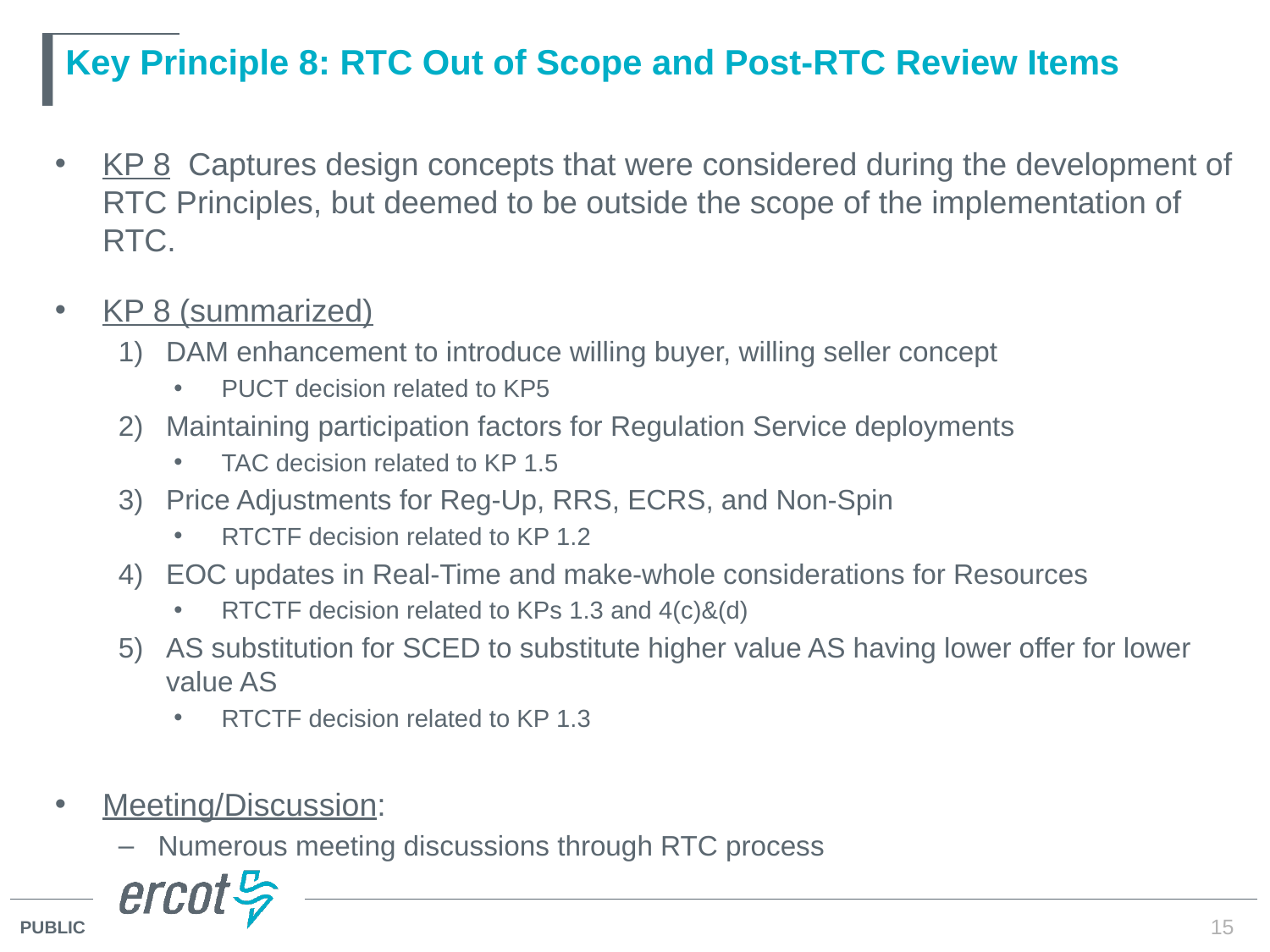

# Key Principle 8: RTC Out of Scope and Post-RTC Review Items
KP 8  Captures design concepts that were considered during the development of RTC Principles, but deemed to be outside the scope of the implementation of RTC.

KP 8 (summarized)
DAM enhancement to introduce willing buyer, willing seller concept
PUCT decision related to KP5
Maintaining participation factors for Regulation Service deployments
TAC decision related to KP 1.5
Price Adjustments for Reg-Up, RRS, ECRS, and Non-Spin
RTCTF decision related to KP 1.2
EOC updates in Real-Time and make-whole considerations for Resources
RTCTF decision related to KPs 1.3 and 4(c)&(d)
AS substitution for SCED to substitute higher value AS having lower offer for lower value AS
RTCTF decision related to KP 1.3

Meeting/Discussion:
Numerous meeting discussions through RTC process
15